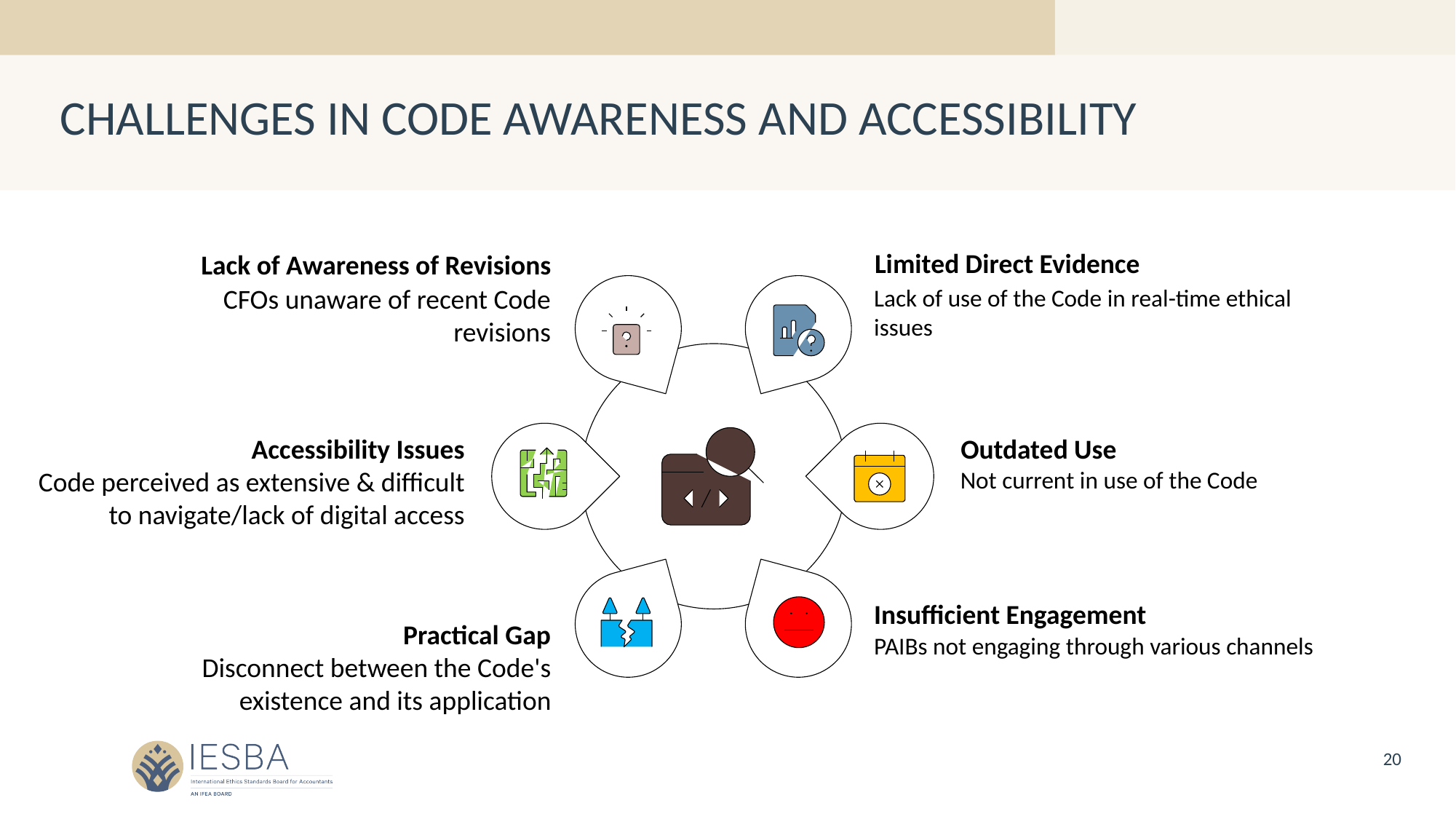

# CHALLENGES IN CODE AWARENESS AND ACCESSIBILITY
Limited Direct Evidence
Lack of Awareness of Revisions

CFOs unaware of recent Code revisions
Lack of use of the Code in real-time ethical issues

Accessibility Issues
Outdated Use

Code perceived as extensive & difficult to navigate/lack of digital access
Not current in use of the Code

Insufficient Engagement

Practical Gap
PAIBs not engaging through various channels
Disconnect between the Code's existence and its application
20